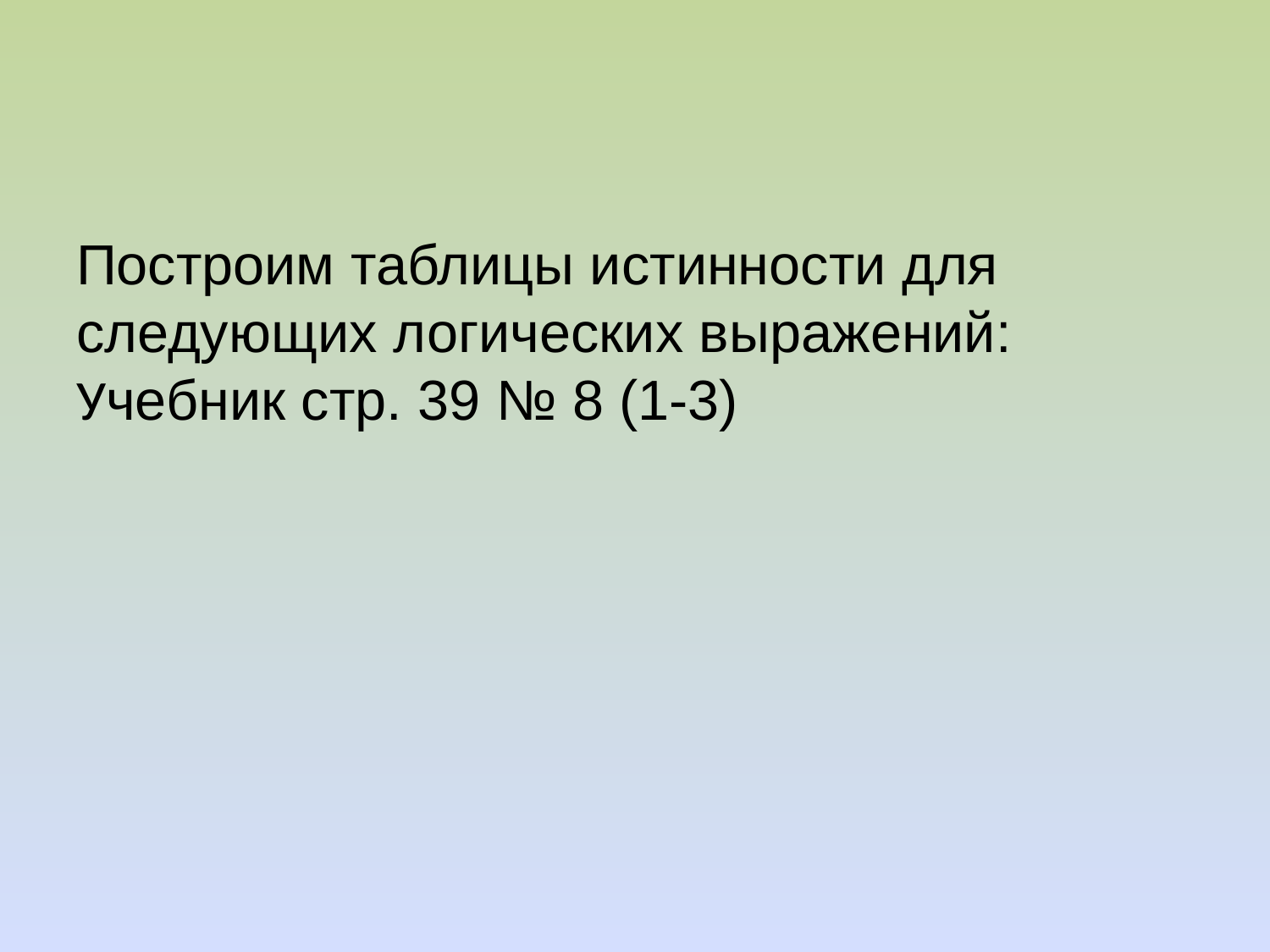

Построим таблицы истинности для следующих логических выражений: Учебник стр. 39 № 8 (1-3)